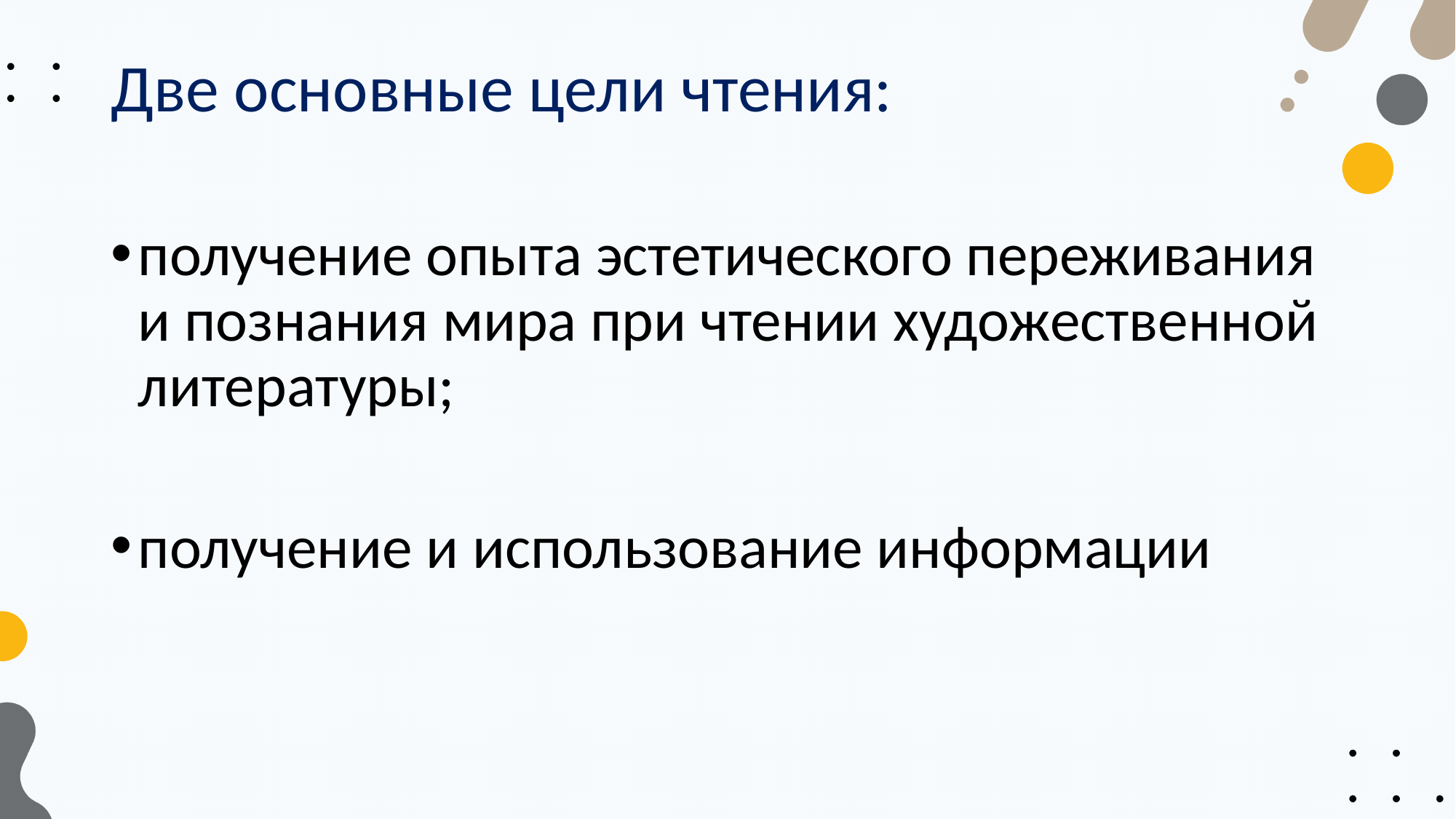

# Две основные цели чтения:
получение опыта эстетического переживания и познания мира при чтении художественной литературы;

получение и использование информации